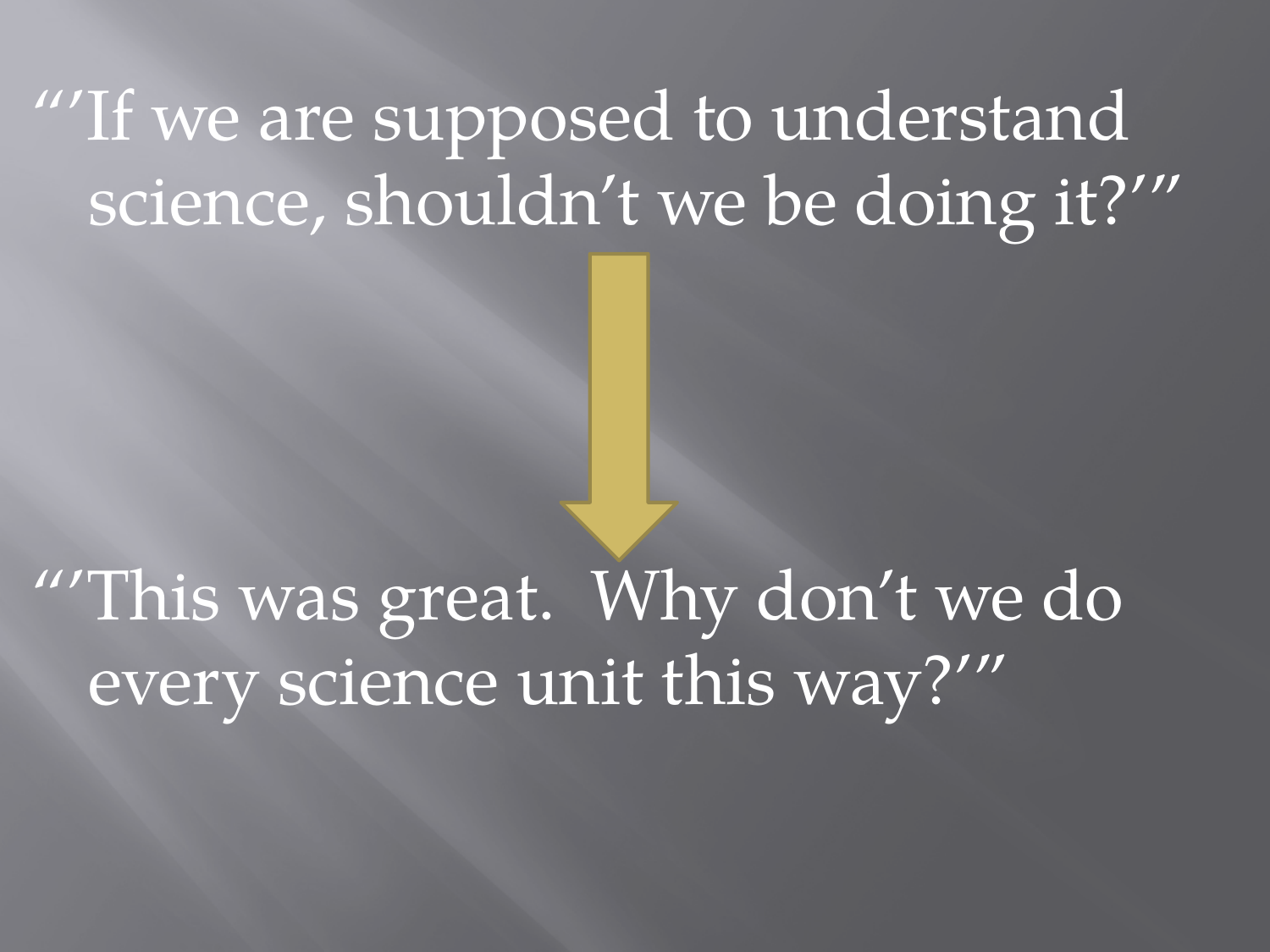

“’If we are supposed to understand science, shouldn’t we be doing it?’”

“’This was great.  Why don’t we do every science unit this way?’”